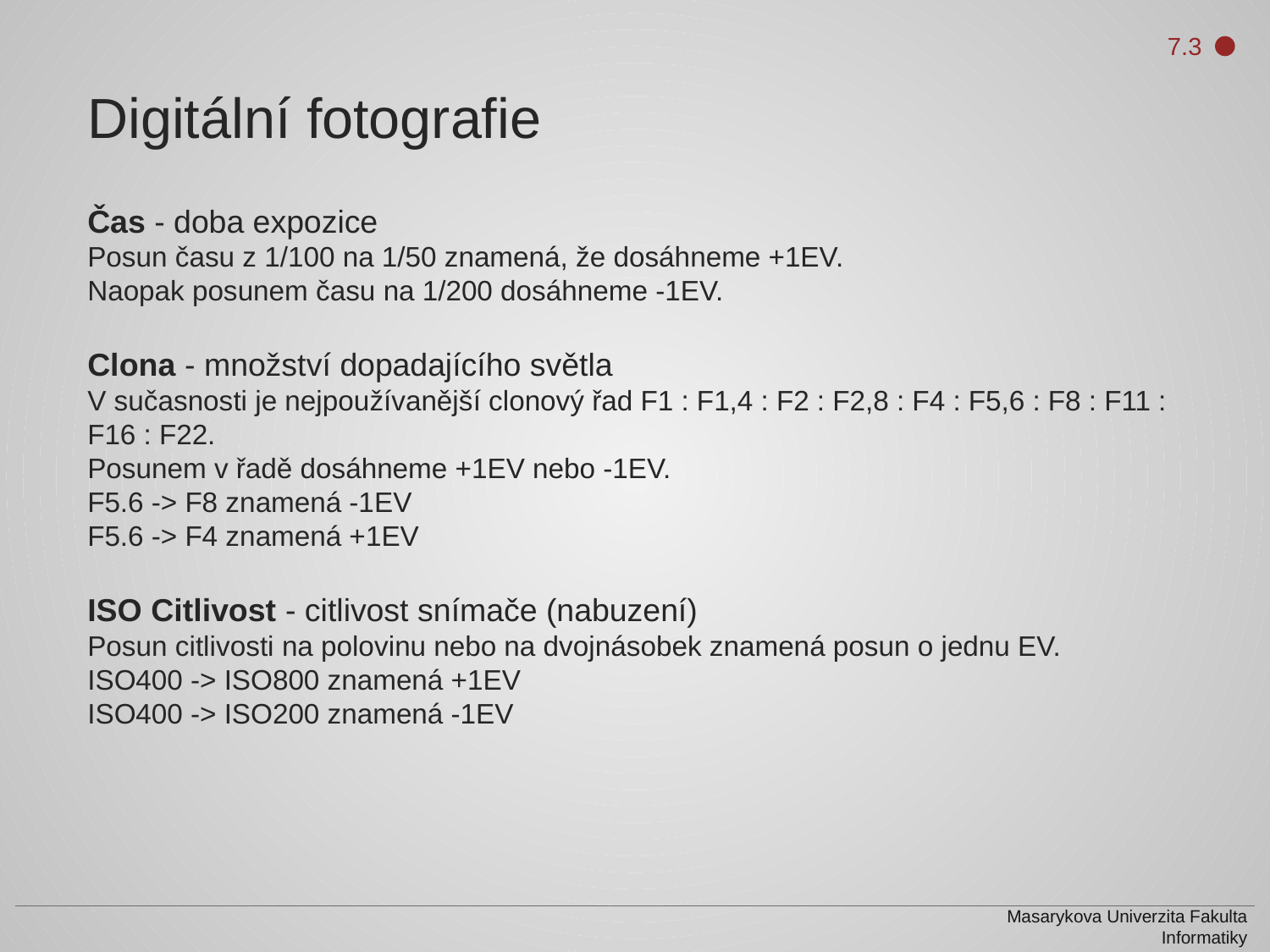

7.3

Digitální fotografie

Čas - doba expozice
Posun času z 1/100 na 1/50 znamená, že dosáhneme +1EV.
Naopak posunem času na 1/200 dosáhneme -1EV.
Clona - množství dopadajícího světla
V sučasnosti je nejpoužívanější clonový řad F1 : F1,4 : F2 : F2,8 : F4 : F5,6 : F8 : F11 : F16 : F22.
Posunem v řadě dosáhneme +1EV nebo -1EV.
F5.6 -> F8 znamená -1EV
F5.6 -> F4 znamená +1EV
ISO Citlivost - citlivost snímače (nabuzení)
Posun citlivosti na polovinu nebo na dvojnásobek znamená posun o jednu EV.
ISO400 -> ISO800 znamená +1EV
ISO400 -> ISO200 znamená -1EV

Masarykova Univerzita Fakulta Informatiky